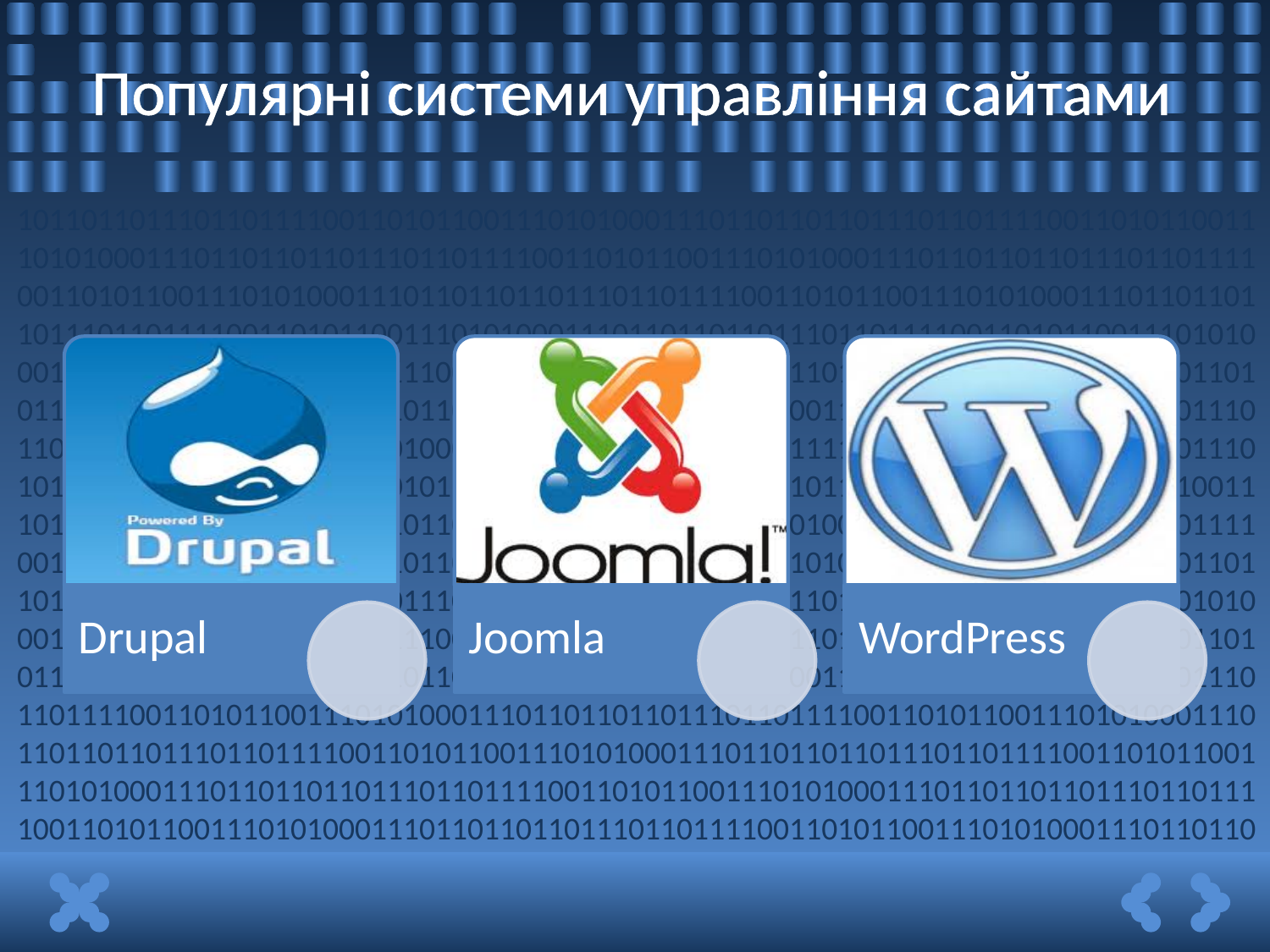

# Популярні системи управління сайтами
Drupal
Joomla
WordPress